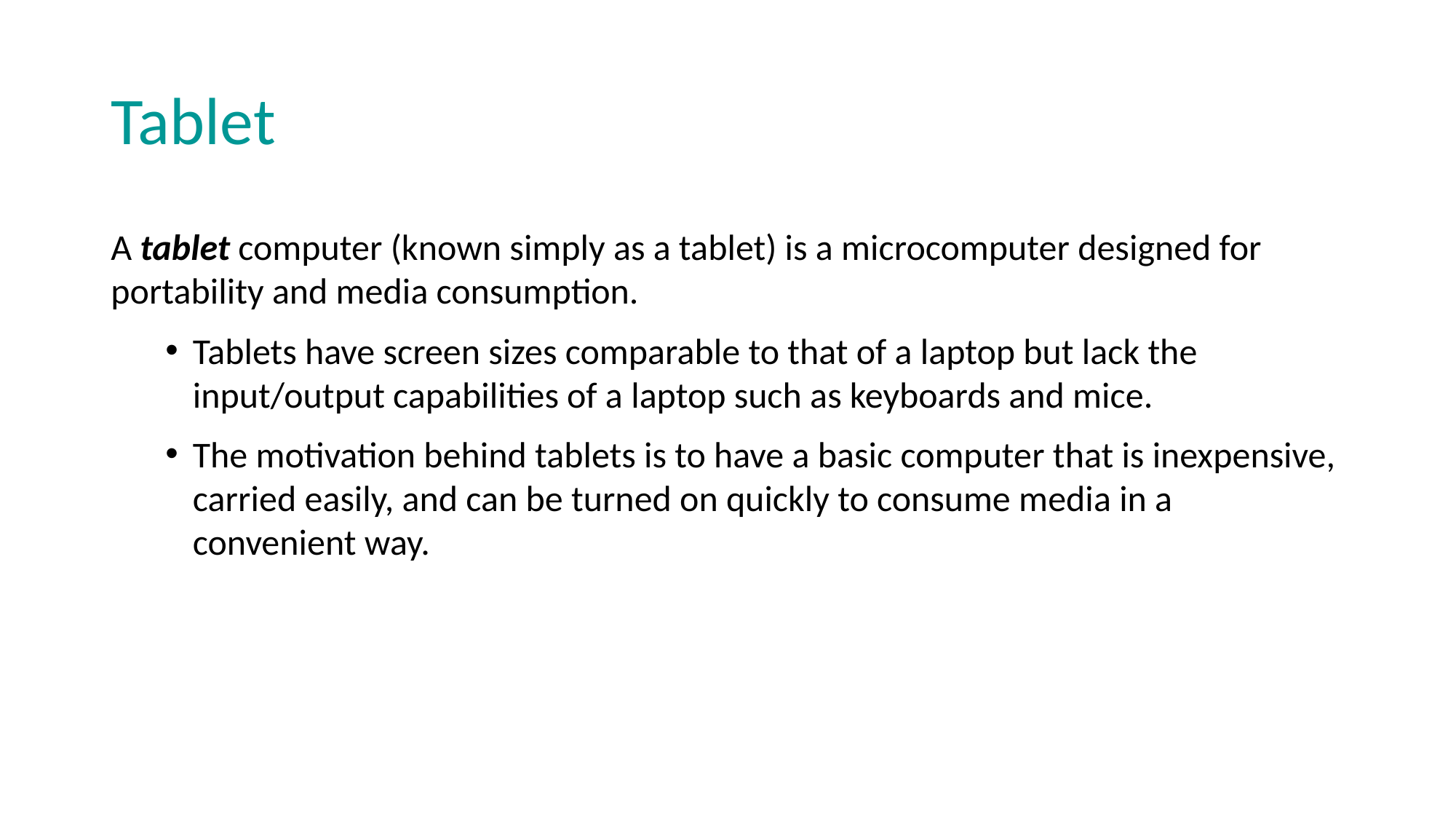

# Tablet
A tablet computer (known simply as a tablet) is a microcomputer designed for portability and media consumption.
Tablets have screen sizes comparable to that of a laptop but lack the input/output capabilities of a laptop such as keyboards and mice.
The motivation behind tablets is to have a basic computer that is inexpensive, carried easily, and can be turned on quickly to consume media in a convenient way.